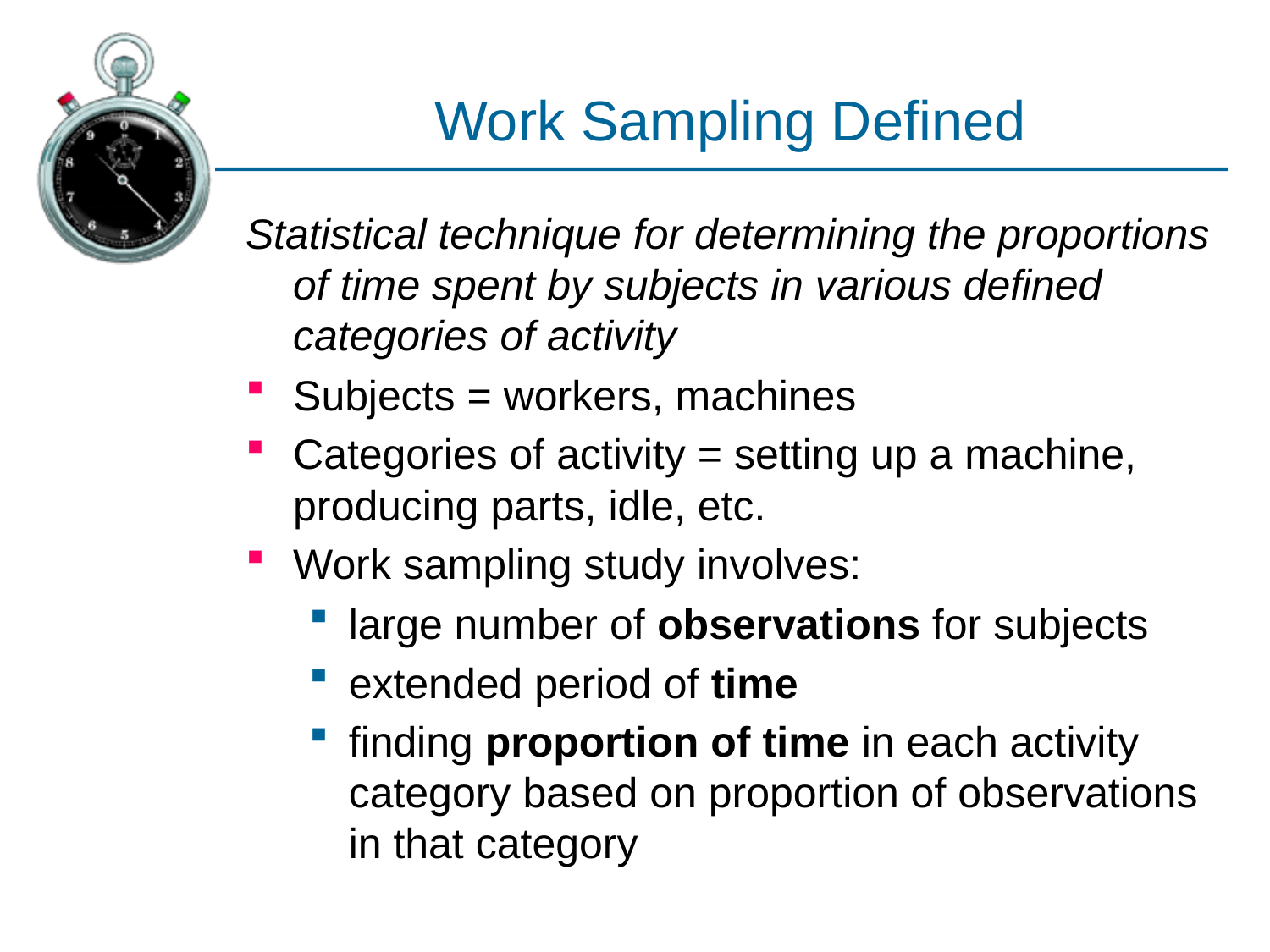

# Work Sampling Defined
Statistical technique for determining the proportions of time spent by subjects in various defined categories of activity
Subjects = workers, machines
Categories of activity = setting up a machine, producing parts, idle, etc.
Work sampling study involves:
large number of observations for subjects
extended period of time
finding proportion of time in each activity category based on proportion of observations in that category